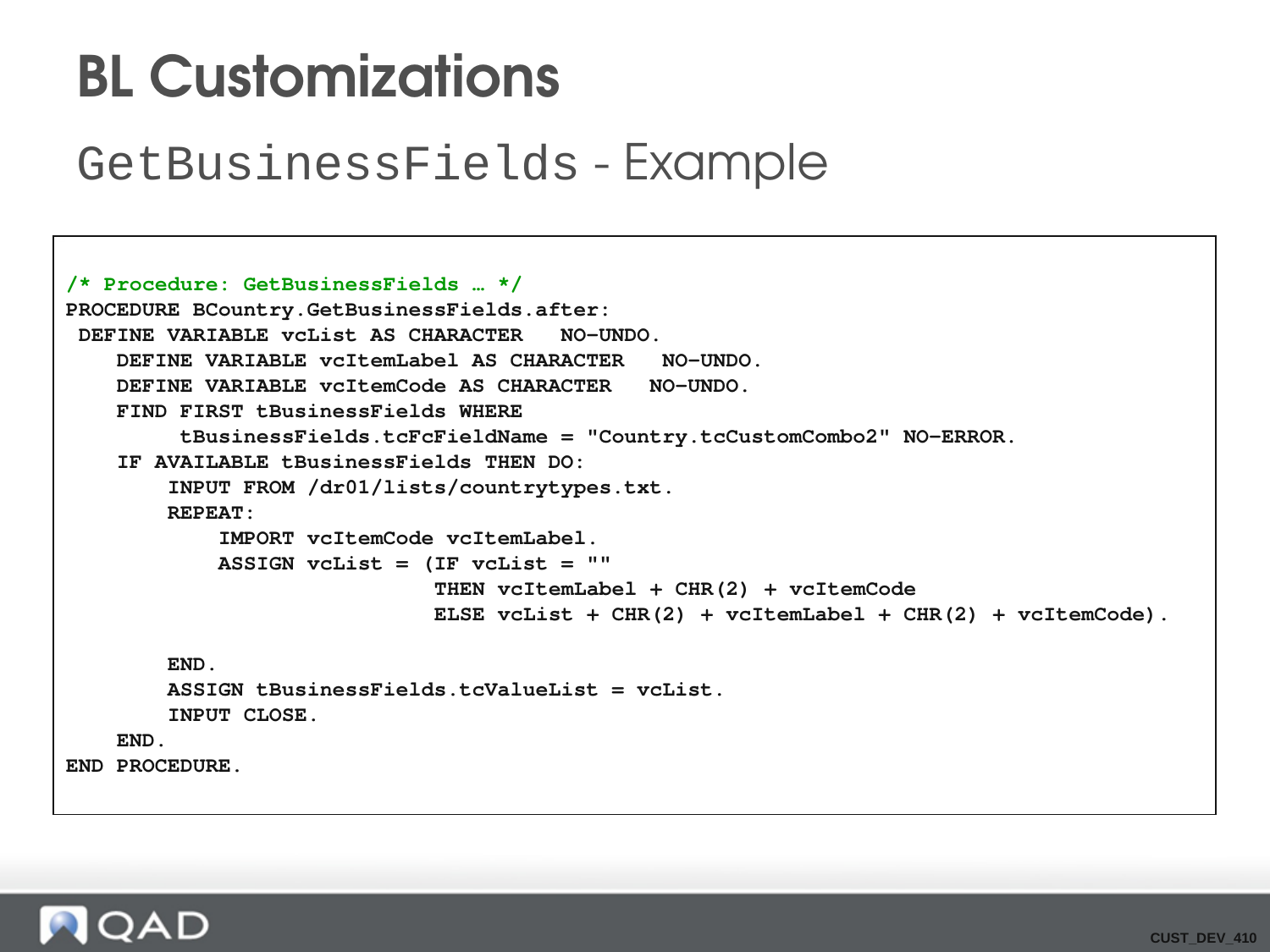

# BL Customizations
GetBusinessFields - Example

/* Procedure: GetBusinessFields … */
PROCEDURE BCountry.GetBusinessFields.after:
 DEFINE VARIABLE vcList AS CHARACTER   NO-UNDO.
    DEFINE VARIABLE vcItemLabel AS CHARACTER   NO-UNDO.
    DEFINE VARIABLE vcItemCode AS CHARACTER   NO-UNDO.
    FIND FIRST tBusinessFields WHERE
         tBusinessFields.tcFcFieldName = "Country.tcCustomCombo2" NO-ERROR.
    IF AVAILABLE tBusinessFields THEN DO:
        INPUT FROM /dr01/lists/countrytypes.txt.
        REPEAT:
            IMPORT vcItemCode vcItemLabel.
            ASSIGN vcList = (IF vcList = ""
                             THEN vcItemLabel + CHR(2) + vcItemCode
                             ELSE vcList + CHR(2) + vcItemLabel + CHR(2) + vcItemCode).

        END.
        ASSIGN tBusinessFields.tcValueList = vcList.
        INPUT CLOSE.
    END.
END PROCEDURE.

CUST_DEV_410